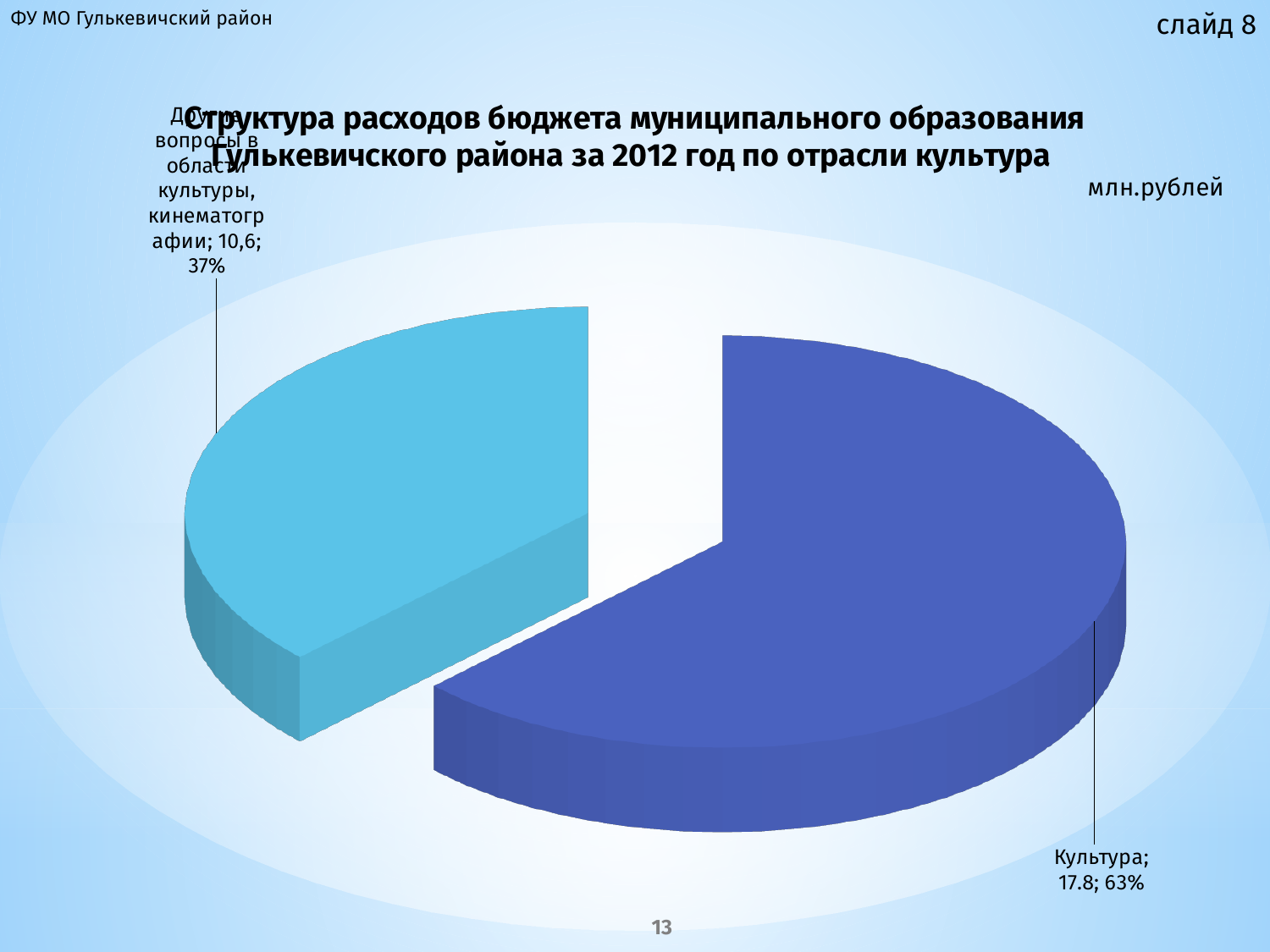

слайд 8
ФУ МО Гулькевичский район

[unsupported chart]

13